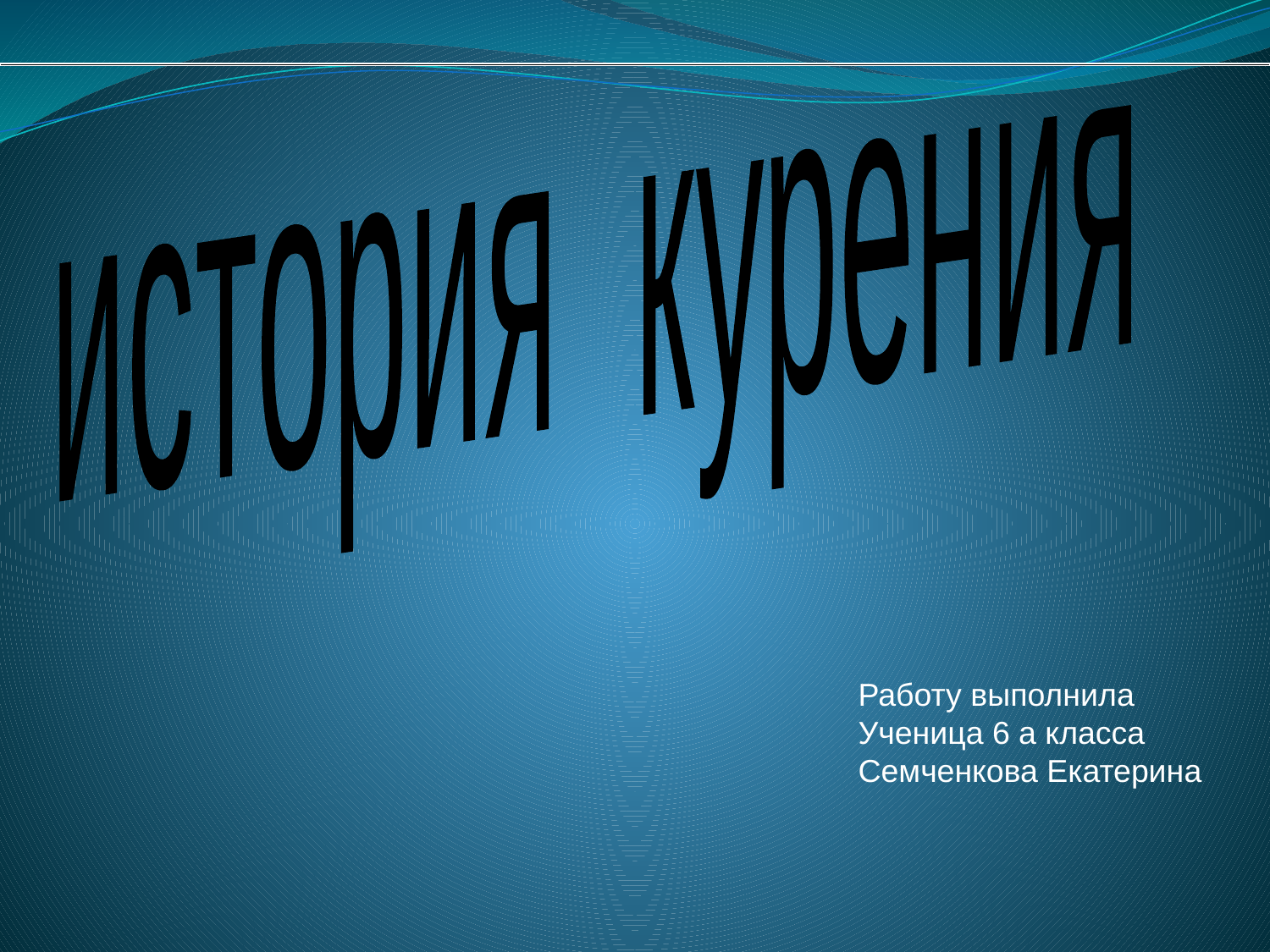

история  курения
#
Работу выполнила
Ученица 6 а класса
Семченкова Екатерина